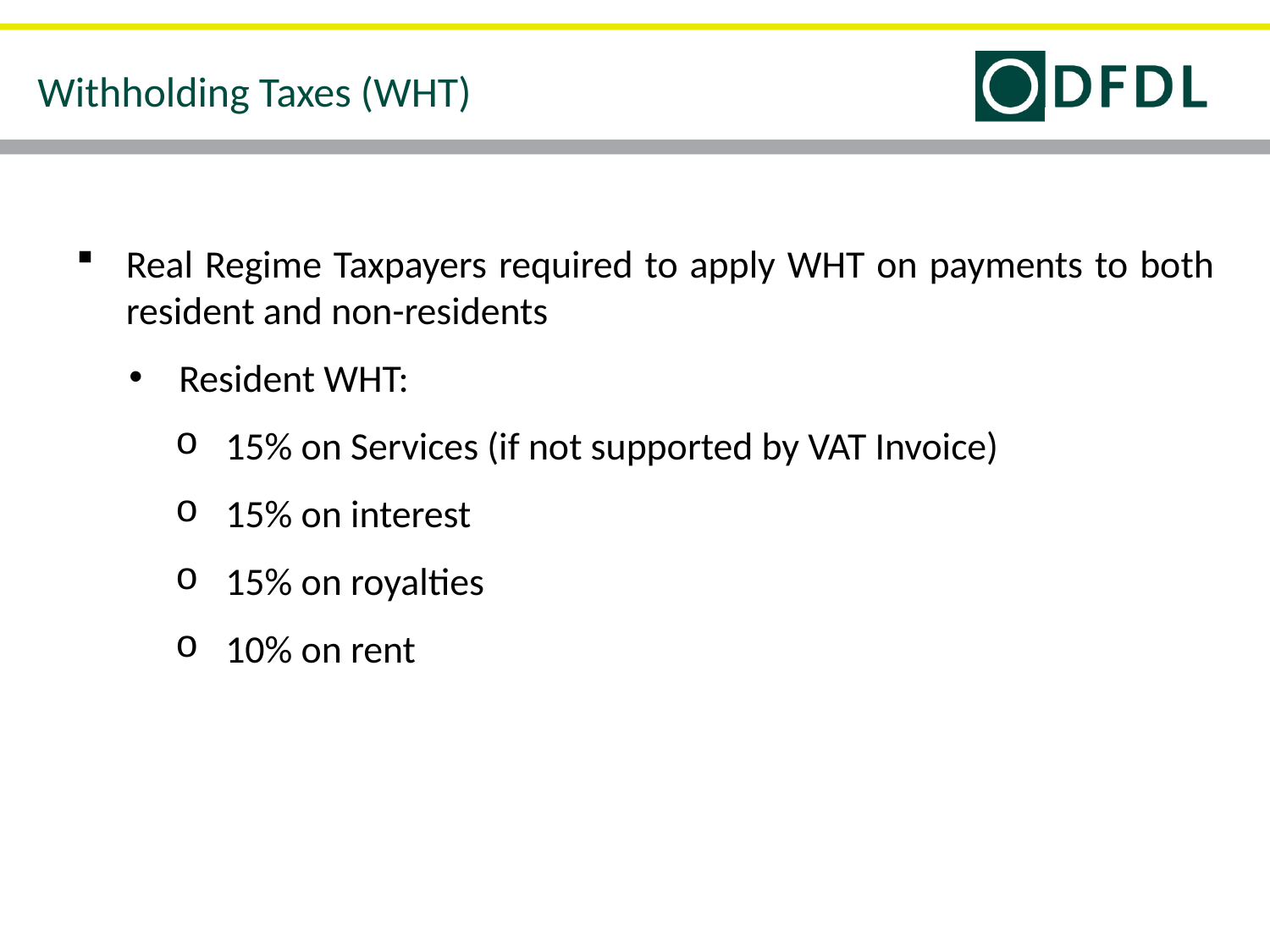

Withholding Taxes (WHT)
Real Regime Taxpayers required to apply WHT on payments to both resident and non-residents
Resident WHT:
15% on Services (if not supported by VAT Invoice)
15% on interest
15% on royalties
10% on rent